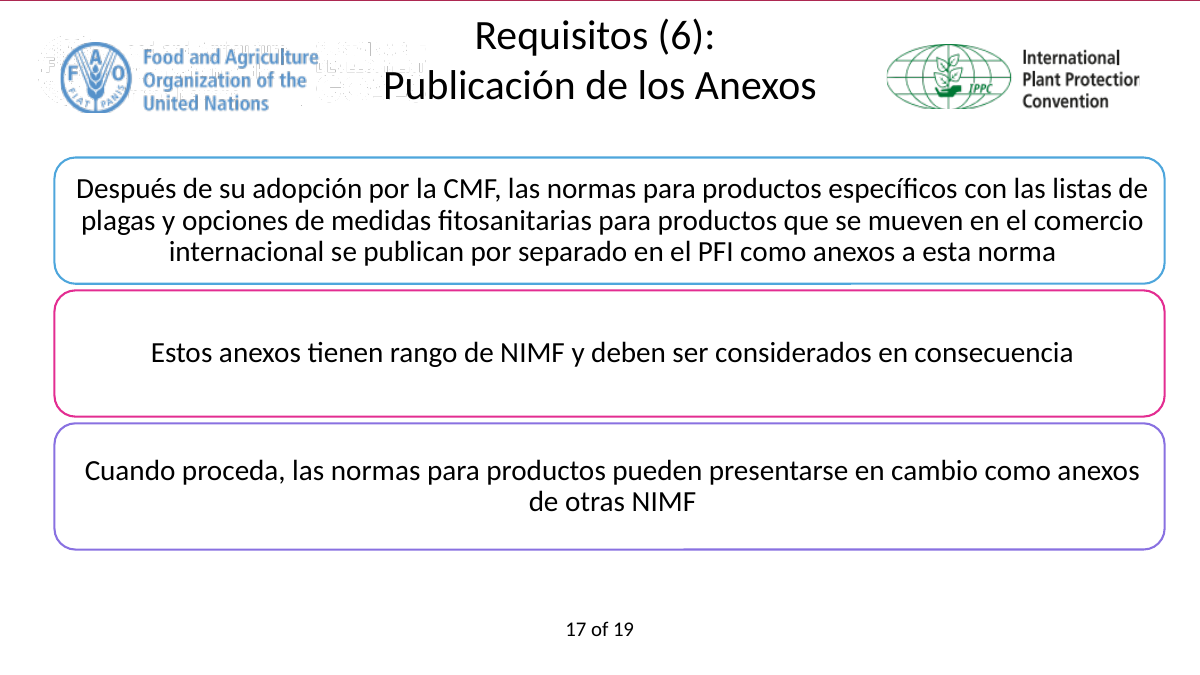

Requisitos (6):
Publicación de los Anexos
Después de su adopción por la CMF, las normas para productos específicos con las listas de plagas y opciones de medidas fitosanitarias para productos que se mueven en el comercio internacional se publican por separado en el PFI como anexos a esta norma
Estos anexos tienen rango de NIMF y deben ser considerados en consecuencia
Cuando proceda, las normas para productos pueden presentarse en cambio como anexos de otras NIMF
17 of 19